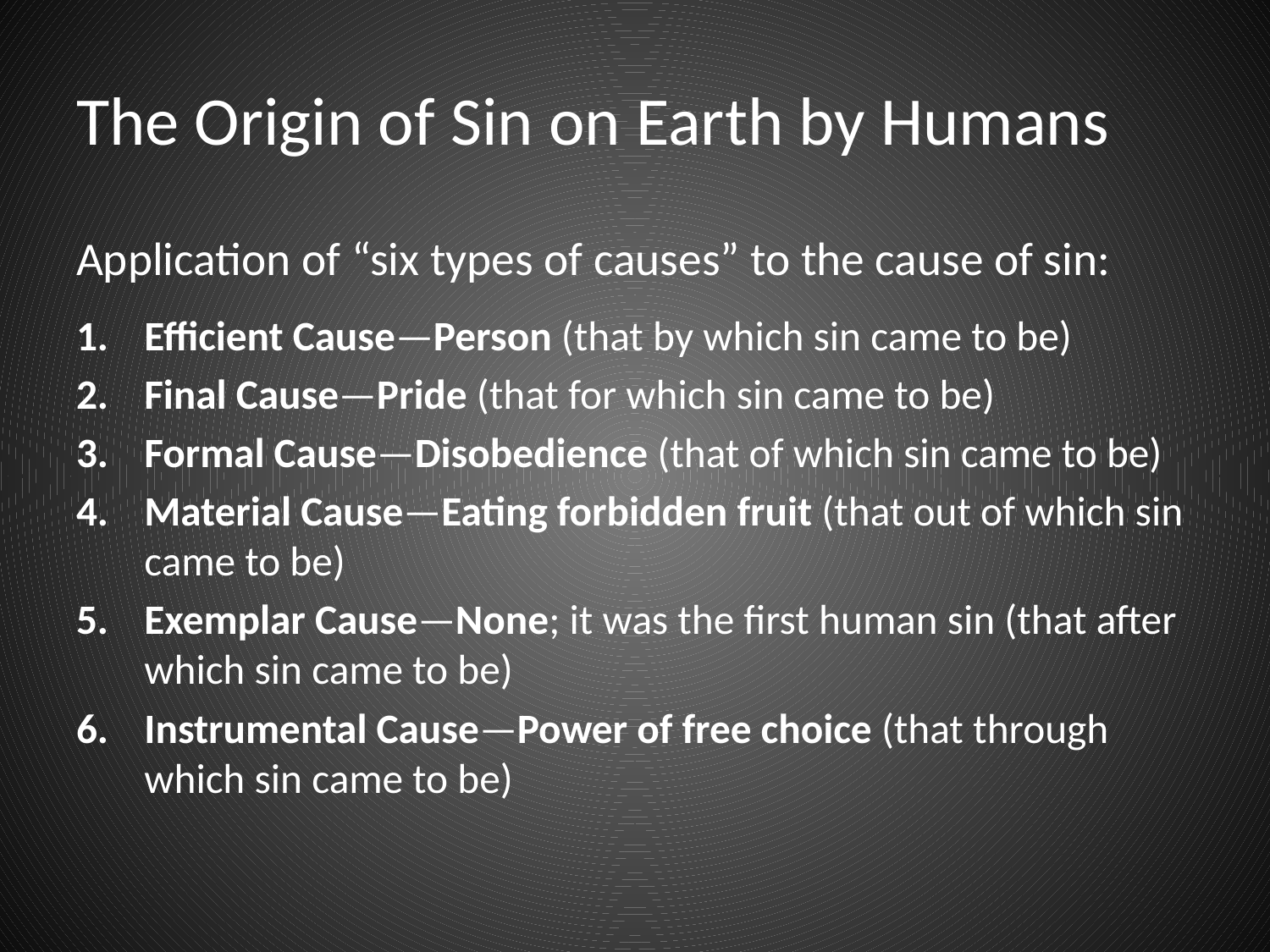

# The Origin of Sin on Earth by Humans
Application of “six types of causes” to the cause of sin:
Efficient Cause—Person (that by which sin came to be)
Final Cause—Pride (that for which sin came to be)
Formal Cause—Disobedience (that of which sin came to be)
Material Cause—Eating forbidden fruit (that out of which sin came to be)
Exemplar Cause—None; it was the first human sin (that after which sin came to be)
Instrumental Cause—Power of free choice (that through which sin came to be)